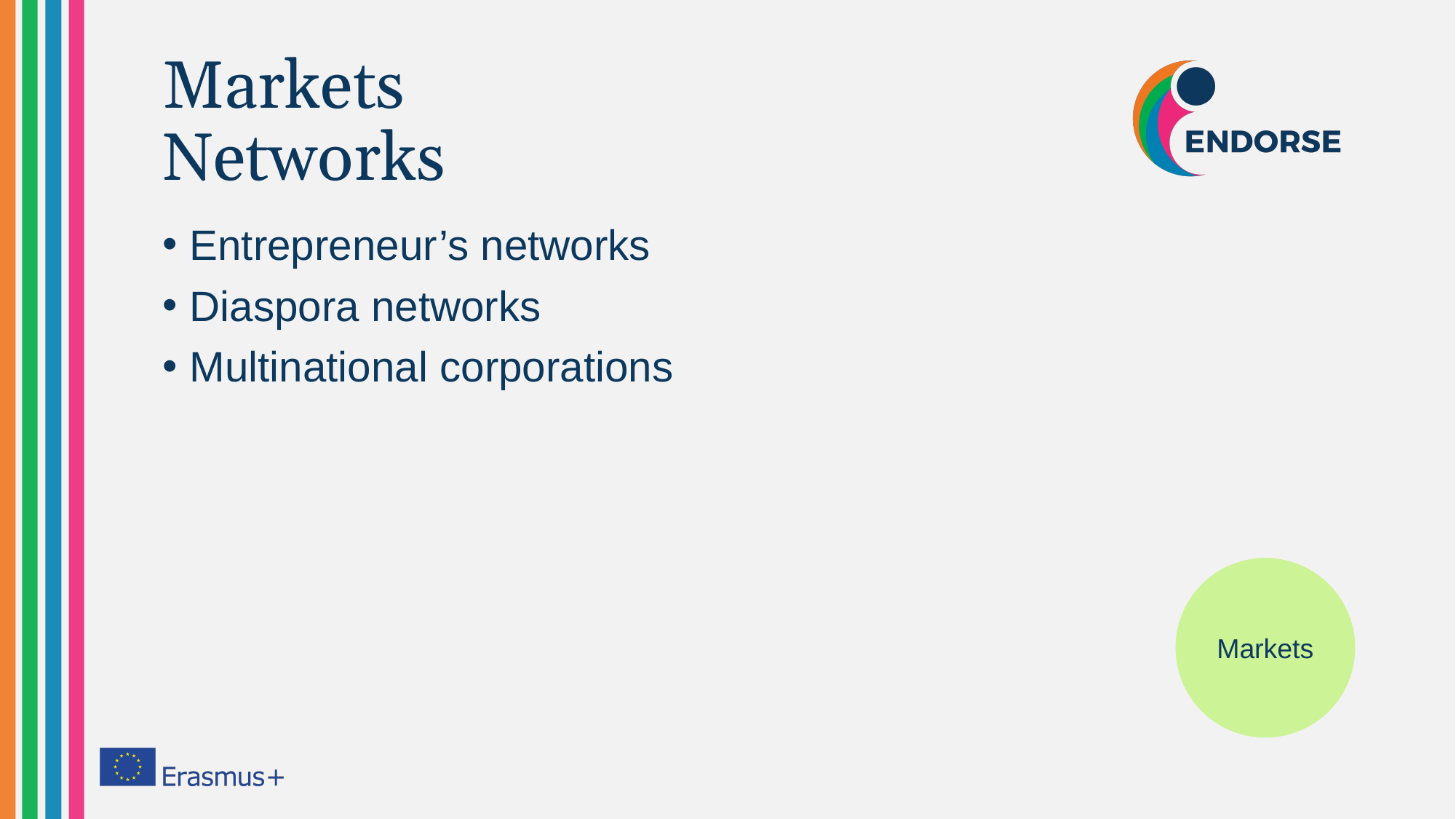

# Markets Networks
Entrepreneur’s networks
Diaspora networks
Multinational corporations
Markets